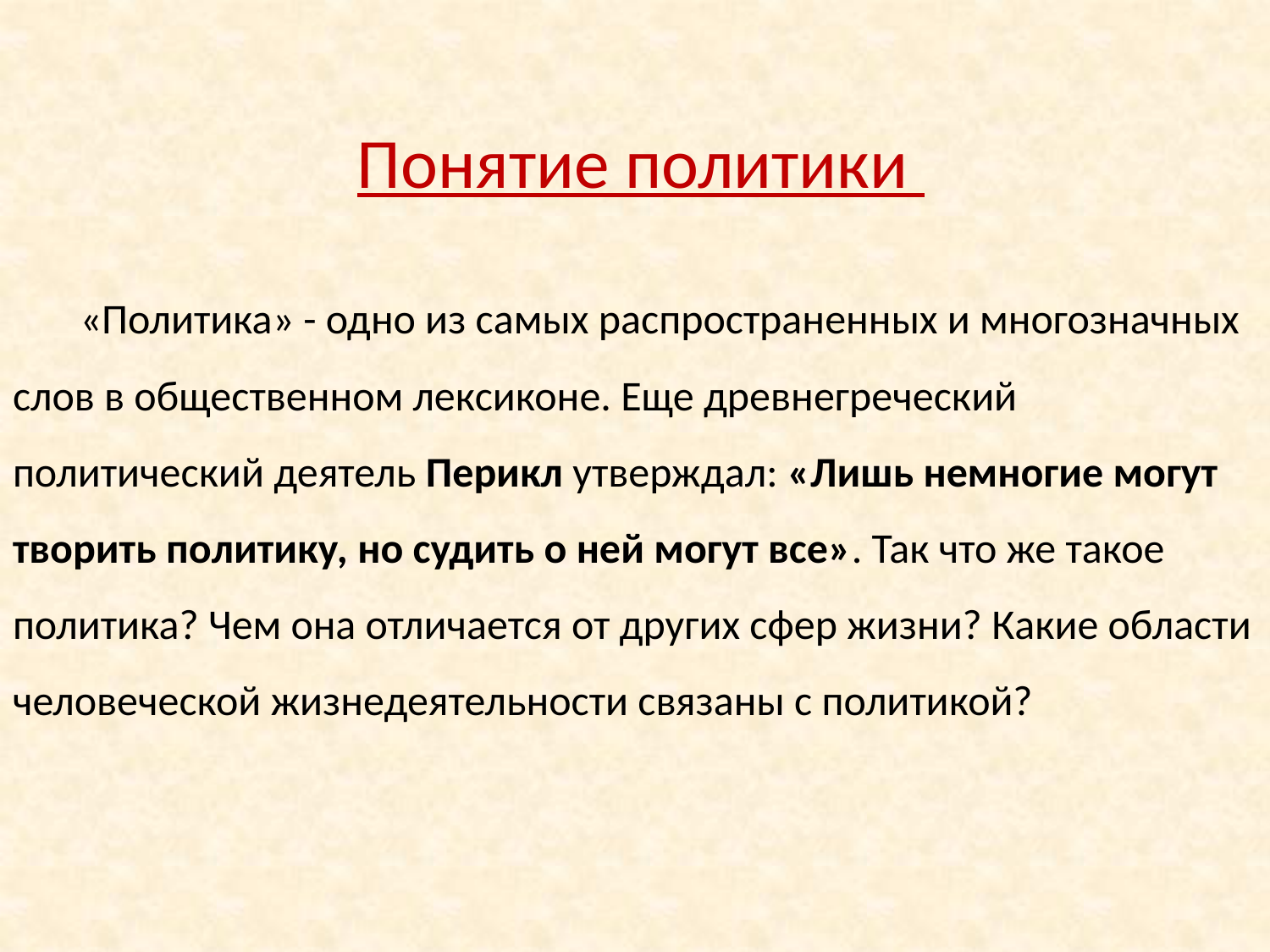

«Политика» - одно из самых распространенных и многозначных слов в общественном лексиконе. Еще древнегреческий политический деятель Перикл утверждал: «Лишь немногие могут творить политику, но судить о ней могут все». Так что же такое политика? Чем она отличается от других сфер жизни? Какие области человеческой жизнедеятельности связаны с политикой?
# Понятие политики